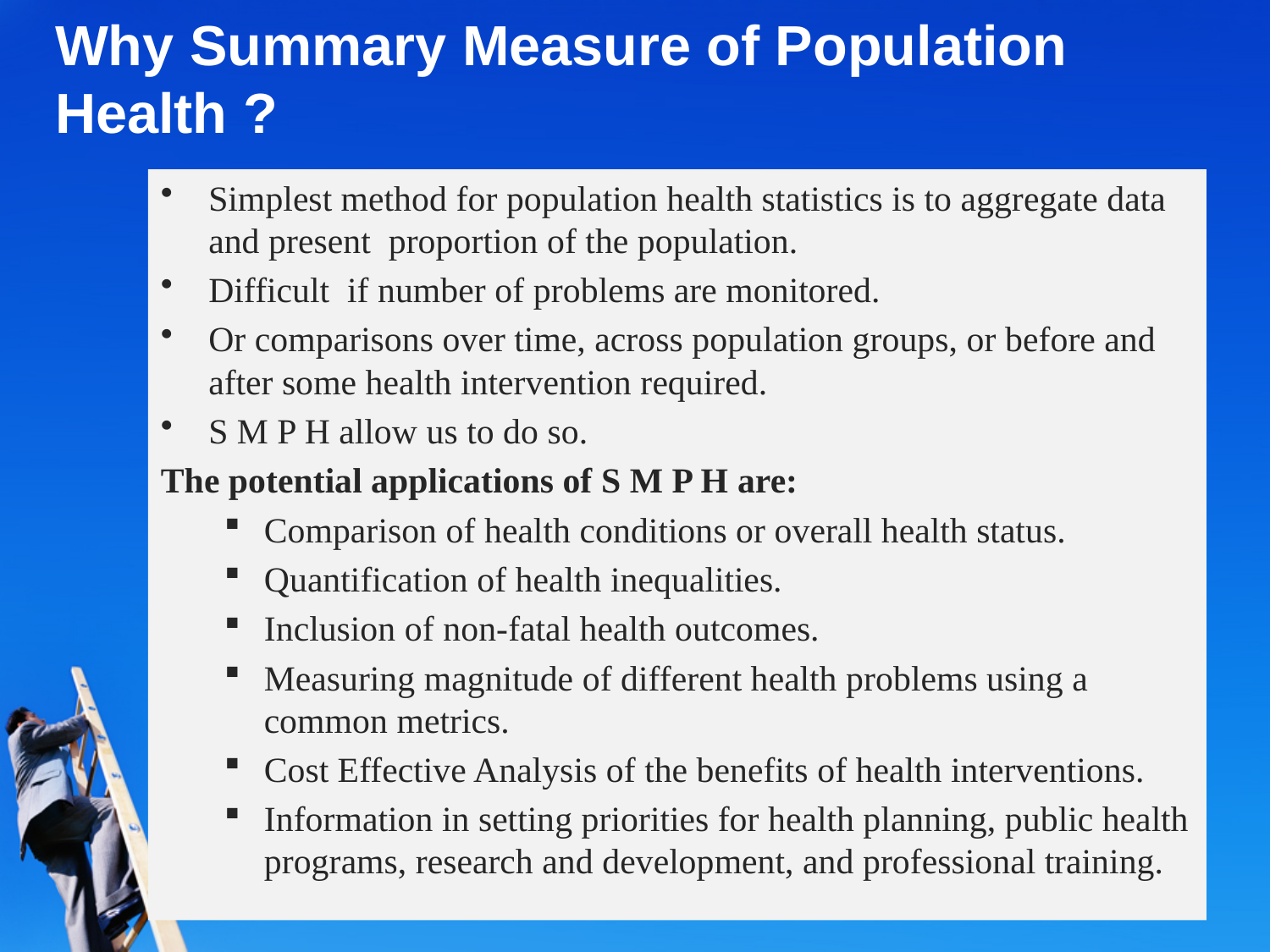

# Why Summary Measure of Population Health ?
Simplest method for population health statistics is to aggregate data and present  proportion of the population.
Difficult  if number of problems are monitored.
Or comparisons over time, across population groups, or before and after some health intervention required.
S M P H allow us to do so.
The potential applications of S M P H are:
Comparison of health conditions or overall health status.
Quantification of health inequalities.
Inclusion of non-fatal health outcomes.
Measuring magnitude of different health problems using a common metrics.
Cost Effective Analysis of the benefits of health interventions.
Information in setting priorities for health planning, public health programs, research and development, and professional training.